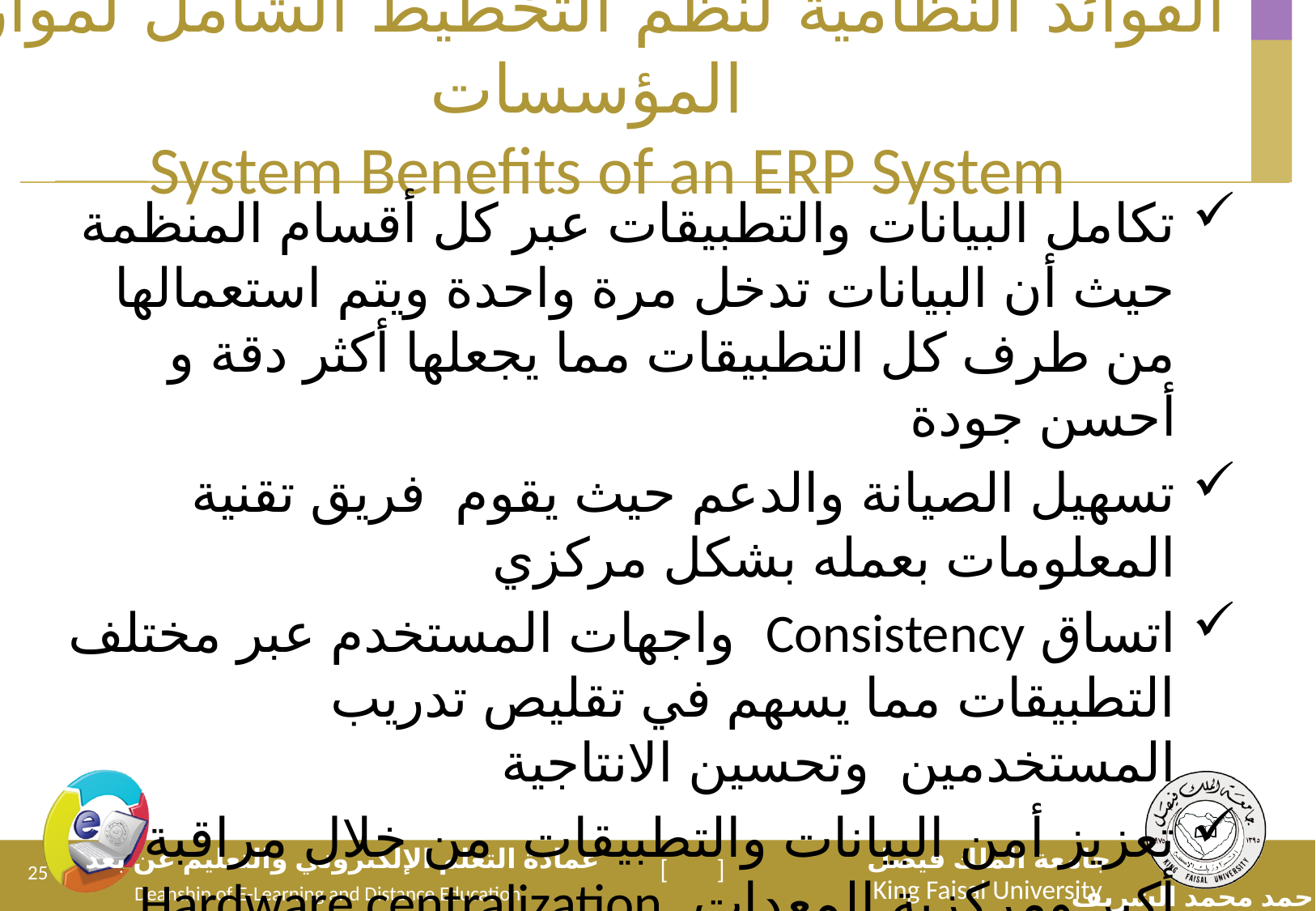

# الفوائد النظامية لنظم التخطيط الشامل لموارد المؤسسات System Benefits of an ERP System
تكامل البيانات والتطبيقات عبر كل أقسام المنظمة حيث أن البيانات تدخل مرة واحدة ويتم استعمالها من طرف كل التطبيقات مما يجعلها أكثر دقة و أحسن جودة
تسهيل الصيانة والدعم حيث يقوم  فريق تقنية المعلومات بعمله بشكل مركزي
اتساق Consistency  واجهات المستخدم عبر مختلف التطبيقات مما يسهم في تقليص تدريب المستخدمين  وتحسين الانتاجية
تعزيز أمن البيانات والتطبيقات  من خلال مراقبة أكبر ومركزية المعدات  Hardware centralization
25